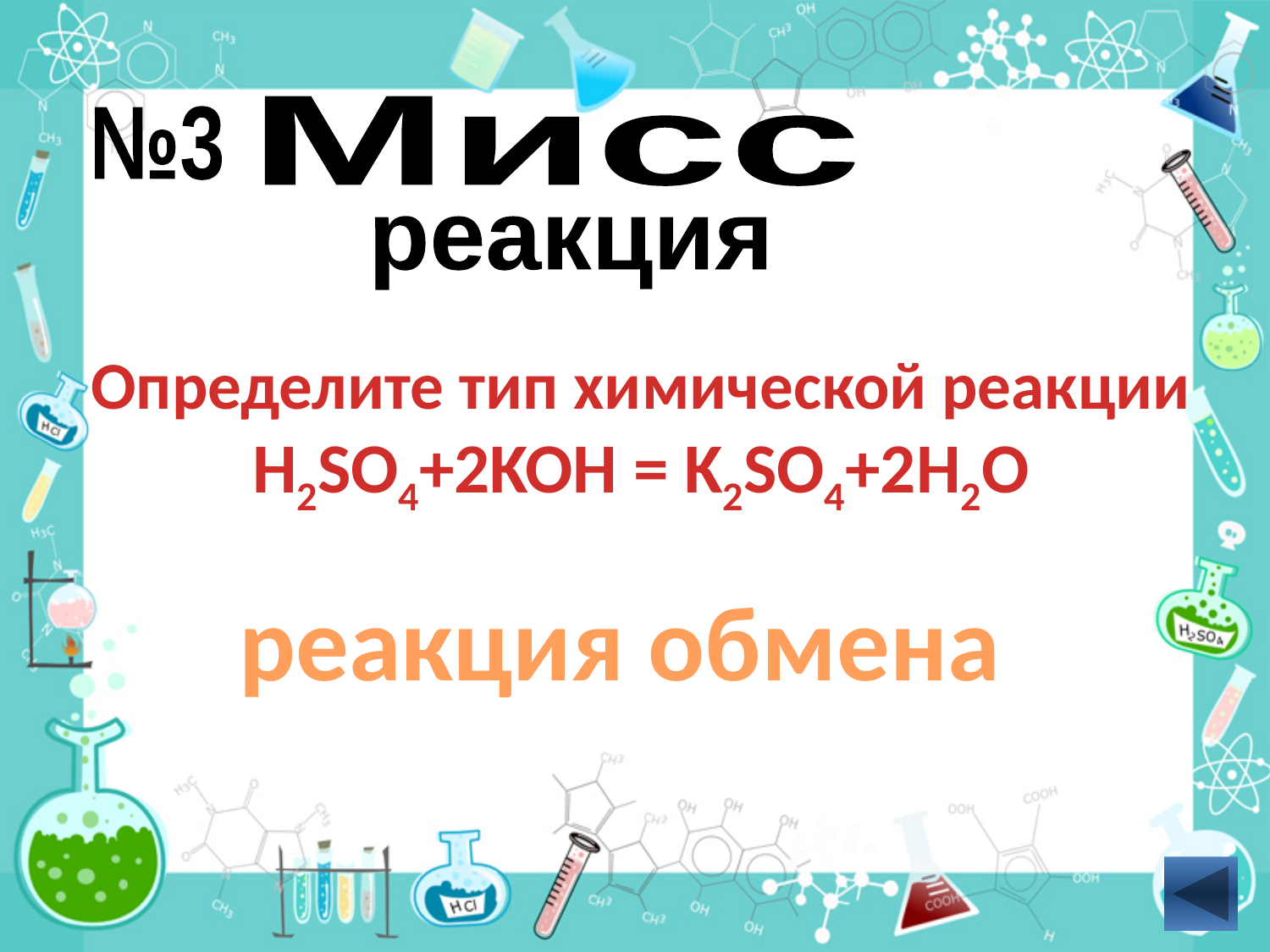

Мисс
№3
реакция
Определите тип химической реакции
H2SO4+2KOH = K2SO4+2H2O
реакция обмена